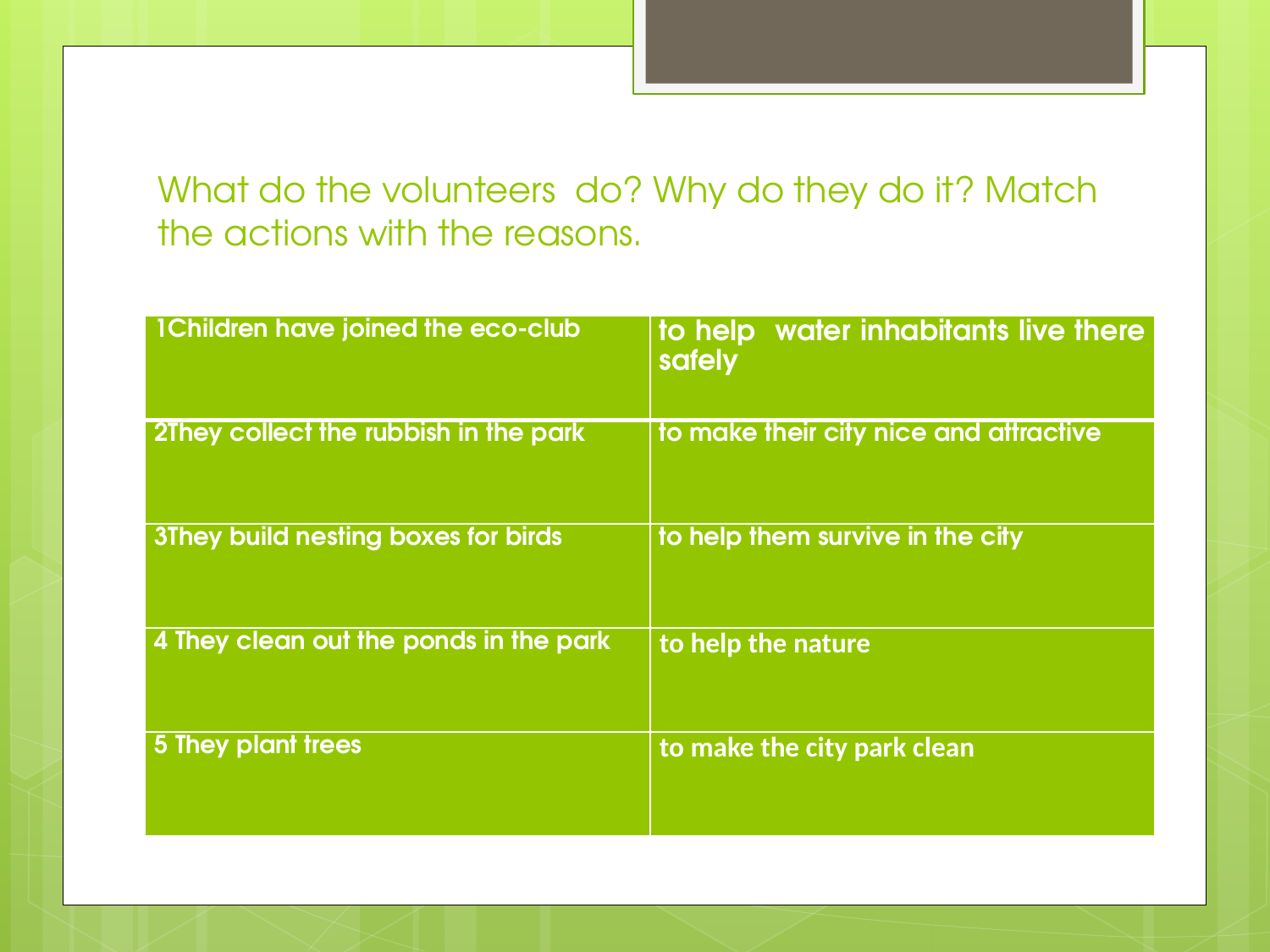

# What do the volunteers  do? Why do they do it? Match the actions with the reasons.
| 1Children have joined the eco-club | to help water inhabitants live there safely |
| --- | --- |
| 2They collect the rubbish in the park | to make their city nice and attractive |
| 3They build nesting boxes for birds | to help them survive in the city |
| 4 They clean out the ponds in the park | to help the nature |
| 5 They plant trees | to make the city park clean |